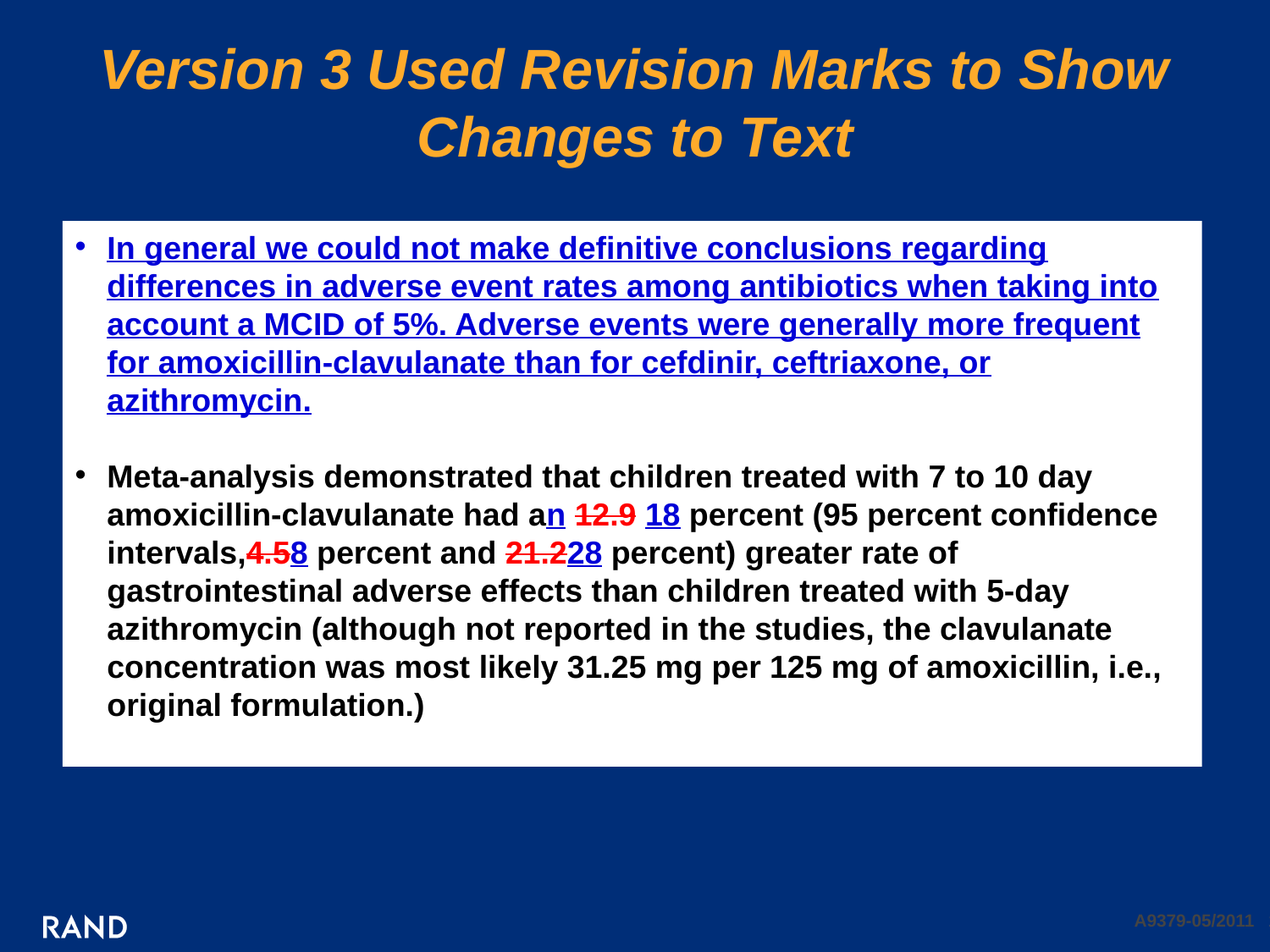

Version 3 Used Revision Marks to Show Changes to Text
In general we could not make definitive conclusions regarding differences in adverse event rates among antibiotics when taking into account a MCID of 5%. Adverse events were generally more frequent for amoxicillin-clavulanate than for cefdinir, ceftriaxone, or azithromycin.

Meta-analysis demonstrated that children treated with 7 to 10 day amoxicillin-clavulanate had an 12.9 18 percent (95 percent confidence intervals,4.58 percent and 21.228 percent) greater rate of gastrointestinal adverse effects than children treated with 5-day azithromycin (although not reported in the studies, the clavulanate concentration was most likely 31.25 mg per 125 mg of amoxicillin, i.e., original formulation.)